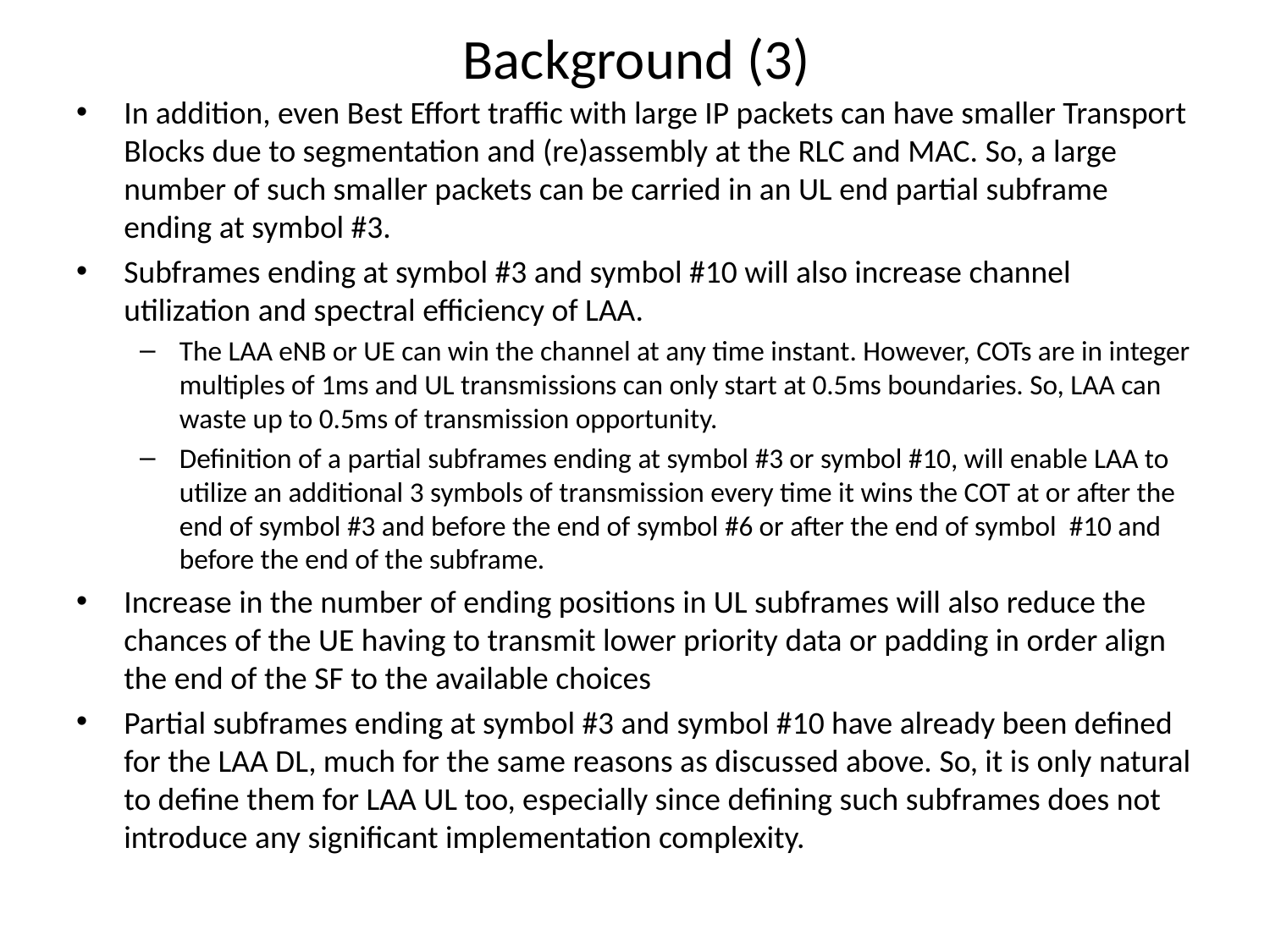

# Background (3)
In addition, even Best Effort traffic with large IP packets can have smaller Transport Blocks due to segmentation and (re)assembly at the RLC and MAC. So, a large number of such smaller packets can be carried in an UL end partial subframe ending at symbol #3.
Subframes ending at symbol #3 and symbol #10 will also increase channel utilization and spectral efficiency of LAA.
The LAA eNB or UE can win the channel at any time instant. However, COTs are in integer multiples of 1ms and UL transmissions can only start at 0.5ms boundaries. So, LAA can waste up to 0.5ms of transmission opportunity.
Definition of a partial subframes ending at symbol #3 or symbol #10, will enable LAA to utilize an additional 3 symbols of transmission every time it wins the COT at or after the end of symbol #3 and before the end of symbol #6 or after the end of symbol  #10 and before the end of the subframe.
Increase in the number of ending positions in UL subframes will also reduce the chances of the UE having to transmit lower priority data or padding in order align the end of the SF to the available choices
Partial subframes ending at symbol #3 and symbol #10 have already been defined for the LAA DL, much for the same reasons as discussed above. So, it is only natural to define them for LAA UL too, especially since defining such subframes does not introduce any significant implementation complexity.